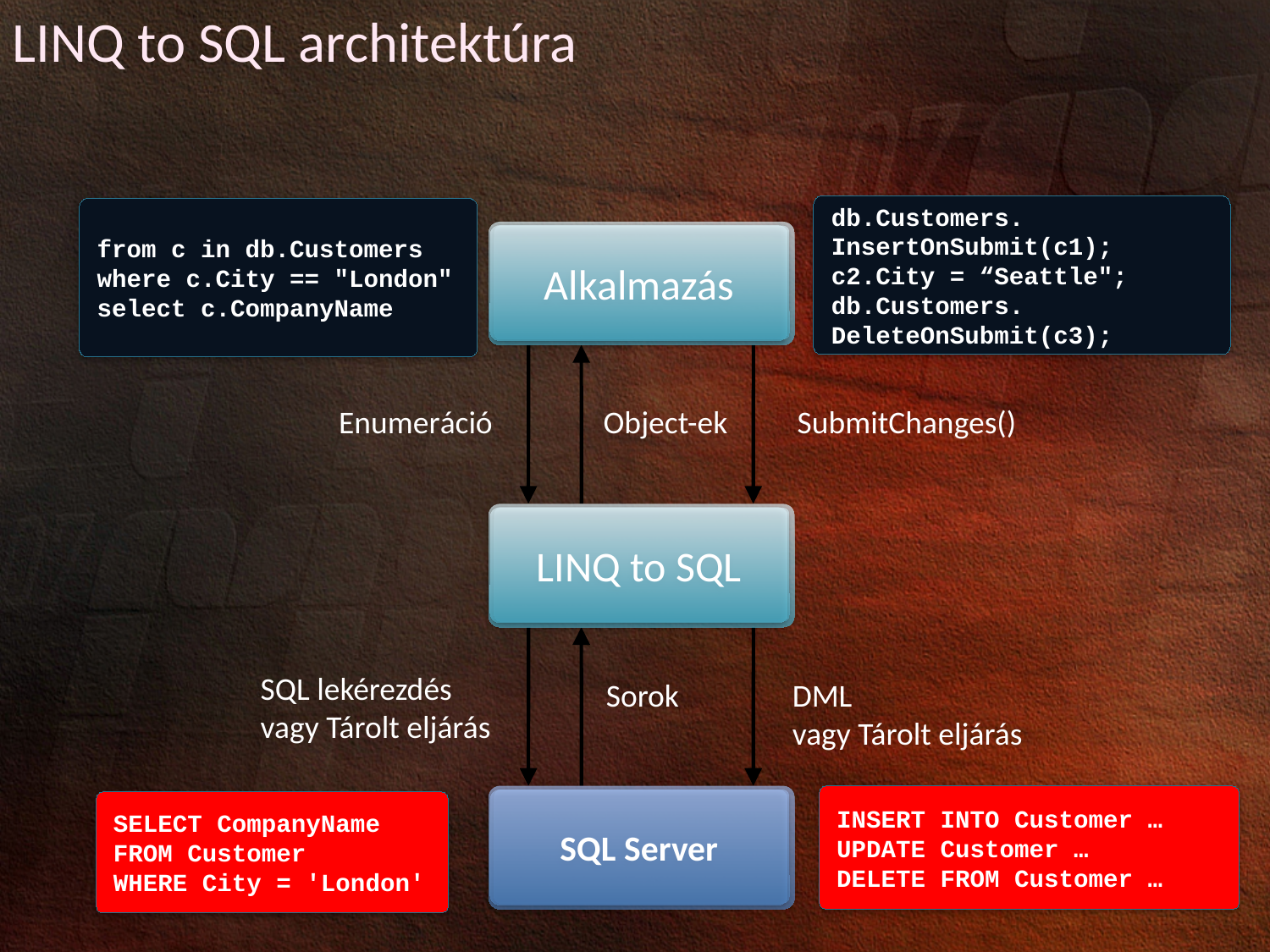

LINQ to SQL architektúra
db.Customers.
InsertOnSubmit(c1);
c2.City = “Seattle";
db.Customers.
DeleteOnSubmit(c3);
from c in db.Customers
where c.City == "London"
select c.CompanyName

Alkalmazás

Enumeráció
Object-ek
SubmitChanges()

LINQ to SQL

SQL lekérezdés
vagy Tárolt eljárás
Sorok
DML
vagy Tárolt eljárás

SQL Server
INSERT INTO Customer …
UPDATE Customer …
DELETE FROM Customer …
SELECT CompanyName
FROM Customer
WHERE City = 'London'